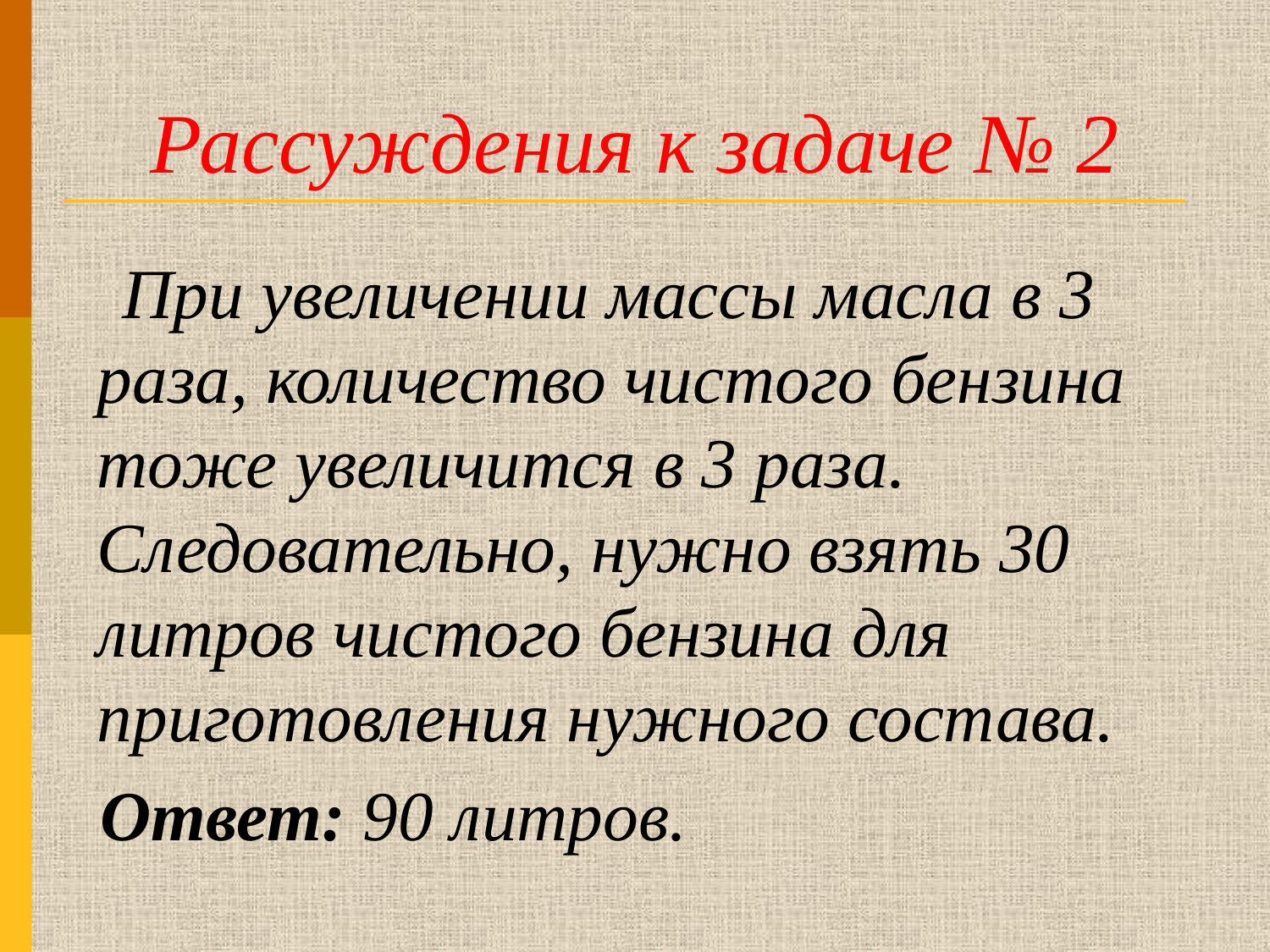

# Рассуждения к задаче № 2

       При увеличении массы масла в 3 раза, количество чистого бензина тоже увеличится в 3 раза. Следовательно, нужно взять 30 литров чистого бензина для приготовления нужного состава.
     Ответ: 90 литров.